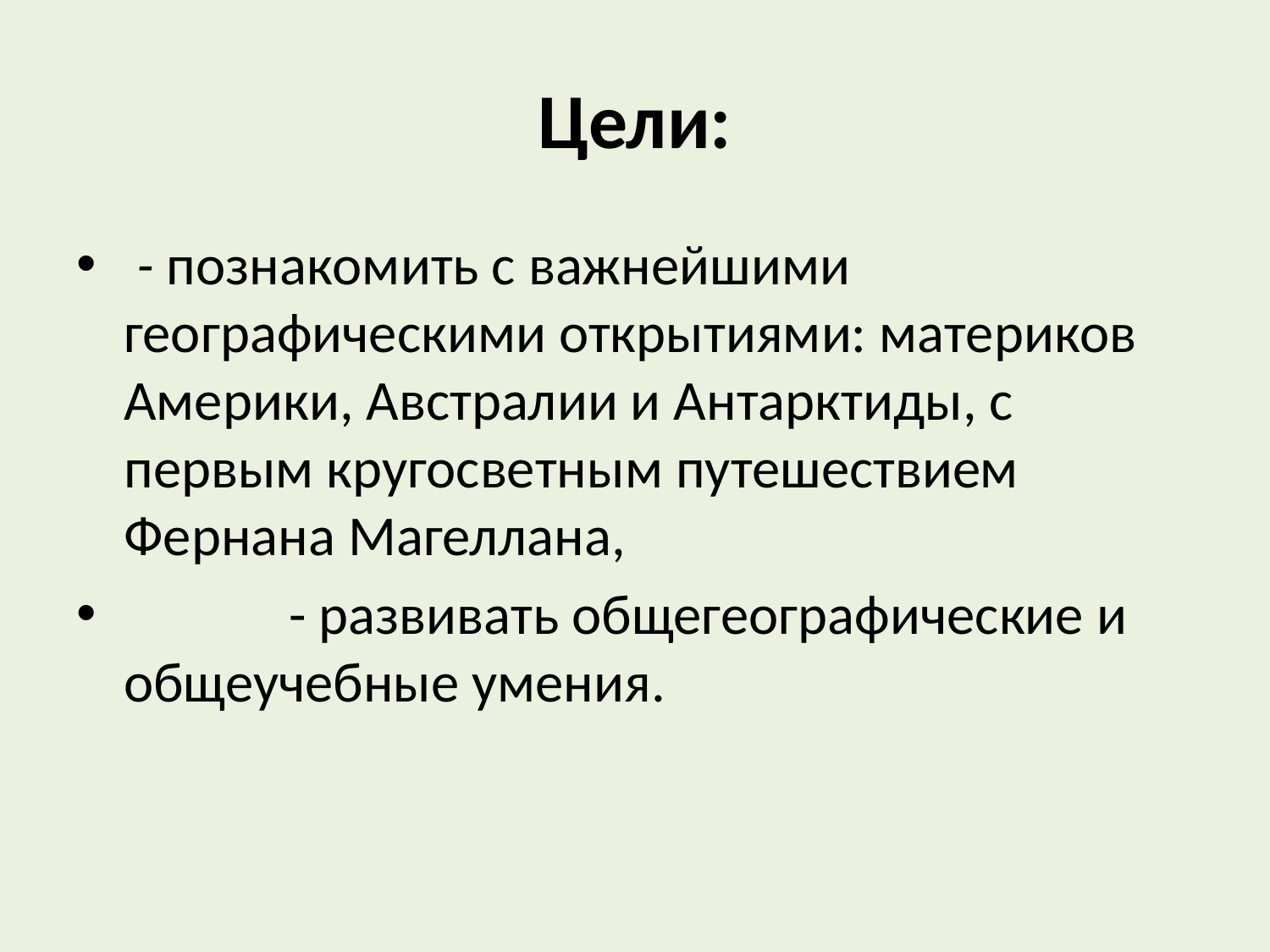

# Цели:
 - познакомить с важнейшими географическими открытиями: материков Америки, Австралии и Антарктиды, с первым кругосветным путешествием Фернана Магеллана,
             - развивать общегеографические и общеучебные умения.